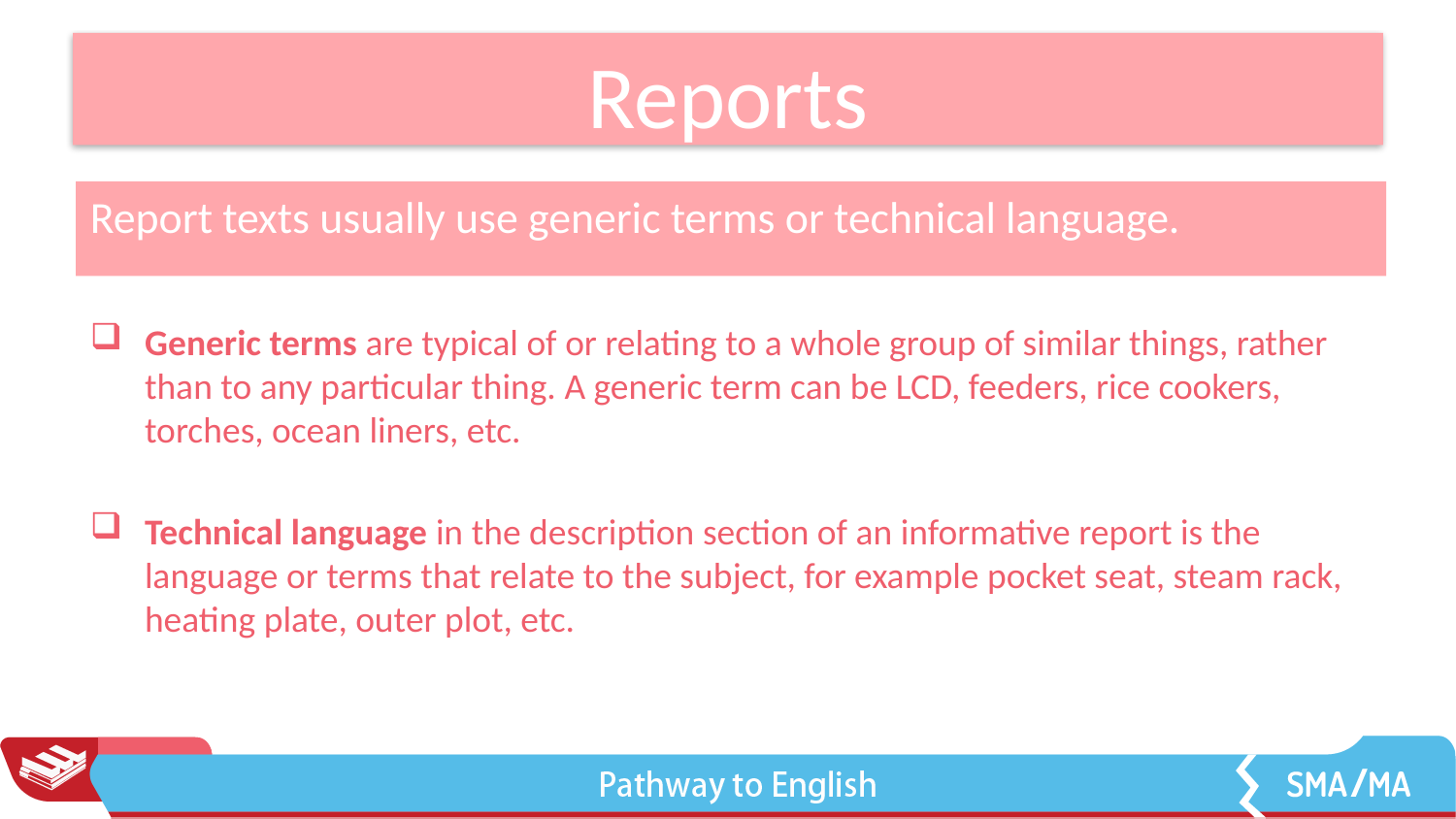

# Reports
Report texts usually use generic terms or technical language.
Generic terms are typical of or relating to a whole group of similar things, rather than to any particular thing. A generic term can be LCD, feeders, rice cookers, torches, ocean liners, etc.

Technical language in the description section of an informative report is the language or terms that relate to the subject, for example pocket seat, steam rack, heating plate, outer plot, etc.